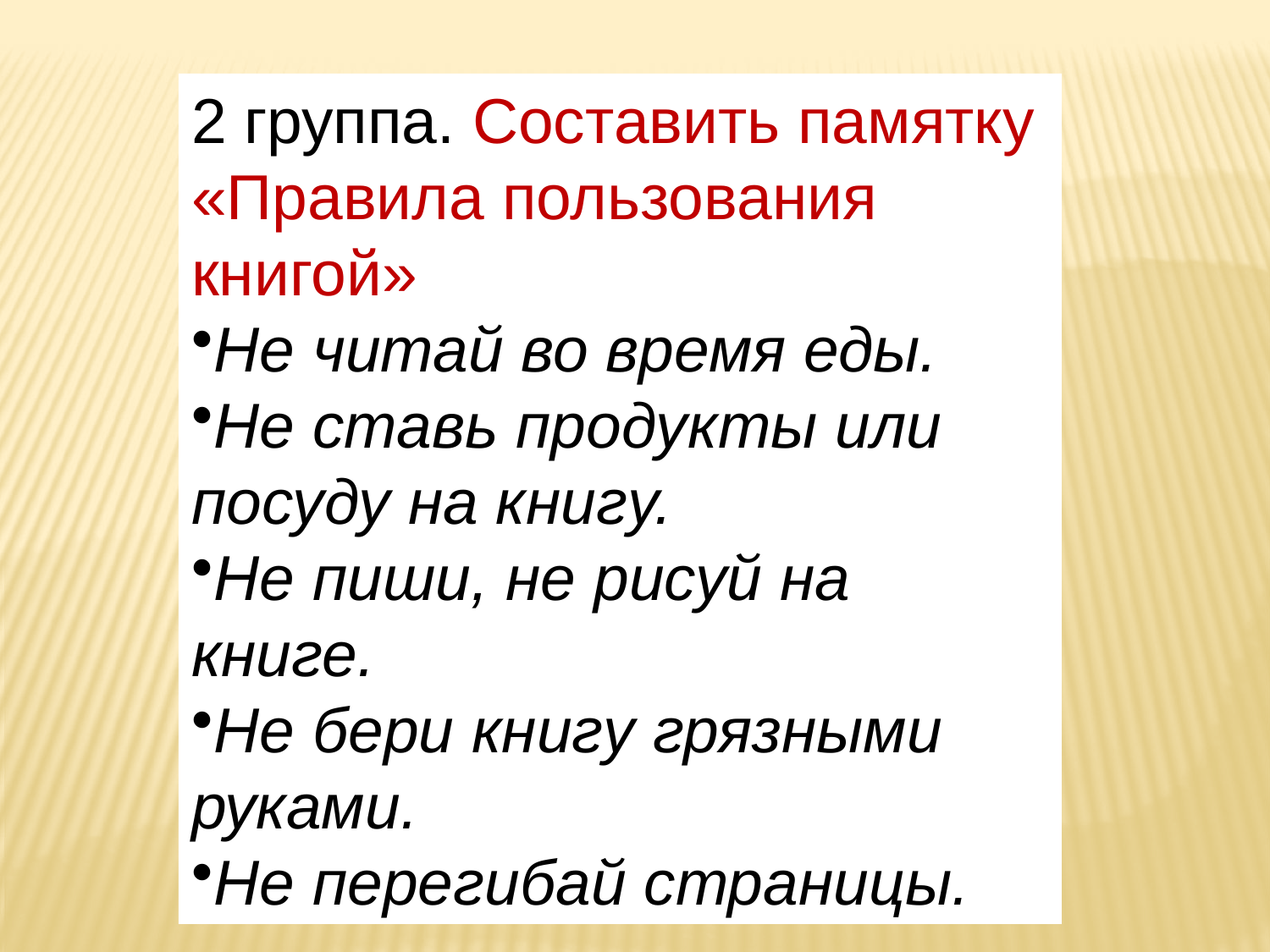

2 группа. Составить памятку «Правила пользования книгой»
Не читай во время еды.
Не ставь продукты или посуду на книгу.
Не пиши, не рисуй на книге.
Не бери книгу грязными руками.
Не перегибай страницы.